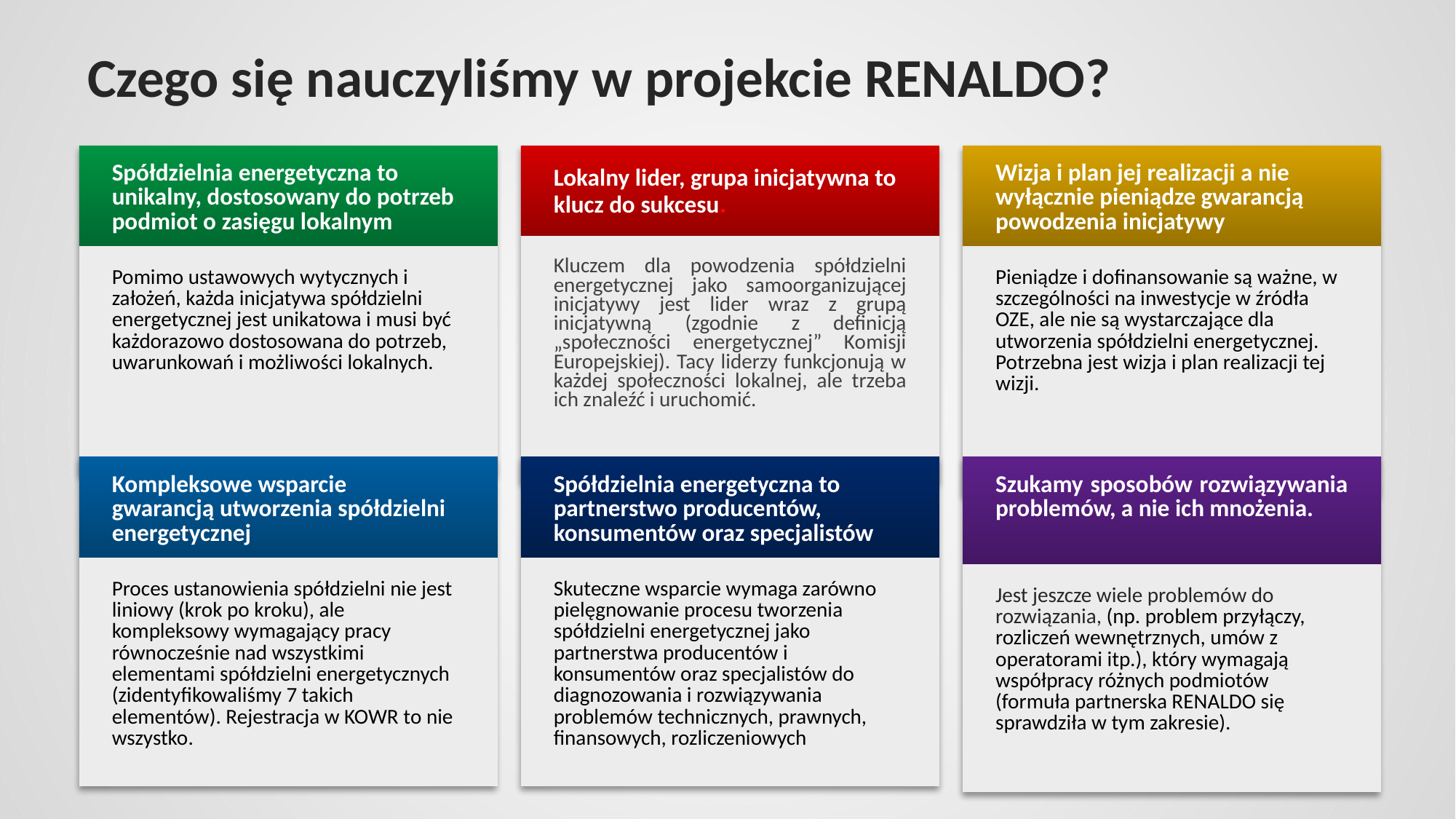

# Czego się nauczyliśmy w projekcie RENALDO?
| Spółdzielnia energetyczna to unikalny, dostosowany do potrzeb podmiot o zasięgu lokalnym |
| --- |
| Pomimo ustawowych wytycznych i założeń, każda inicjatywa spółdzielni energetycznej jest unikatowa i musi być każdorazowo dostosowana do potrzeb, uwarunkowań i możliwości lokalnych. |
| Lokalny lider, grupa inicjatywna to klucz do sukcesu. |
| --- |
| Kluczem dla powodzenia spółdzielni energetycznej jako samoorganizującej inicjatywy jest lider wraz z grupą inicjatywną (zgodnie z definicją „społeczności energetycznej” Komisji Europejskiej). Tacy liderzy funkcjonują w każdej społeczności lokalnej, ale trzeba ich znaleźć i uruchomić. |
| Wizja i plan jej realizacji a nie wyłącznie pieniądze gwarancją powodzenia inicjatywy |
| --- |
| Pieniądze i dofinansowanie są ważne, w szczególności na inwestycje w źródła OZE, ale nie są wystarczające dla utworzenia spółdzielni energetycznej. Potrzebna jest wizja i plan realizacji tej wizji. |
| Kompleksowe wsparcie gwarancją utworzenia spółdzielni energetycznej |
| --- |
| Proces ustanowienia spółdzielni nie jest liniowy (krok po kroku), ale kompleksowy wymagający pracy równocześnie nad wszystkimi elementami spółdzielni energetycznych (zidentyfikowaliśmy 7 takich elementów). Rejestracja w KOWR to nie wszystko. |
| Spółdzielnia energetyczna to partnerstwo producentów, konsumentów oraz specjalistów |
| --- |
| Skuteczne wsparcie wymaga zarówno pielęgnowanie procesu tworzenia spółdzielni energetycznej jako partnerstwa producentów i konsumentów oraz specjalistów do diagnozowania i rozwiązywania problemów technicznych, prawnych, finansowych, rozliczeniowych |
| Szukamy sposobów rozwiązywania problemów, a nie ich mnożenia. |
| --- |
| Jest jeszcze wiele problemów do rozwiązania, (np. problem przyłączy, rozliczeń wewnętrznych, umów z operatorami itp.), który wymagają współpracy różnych podmiotów (formuła partnerska RENALDO się sprawdziła w tym zakresie). |